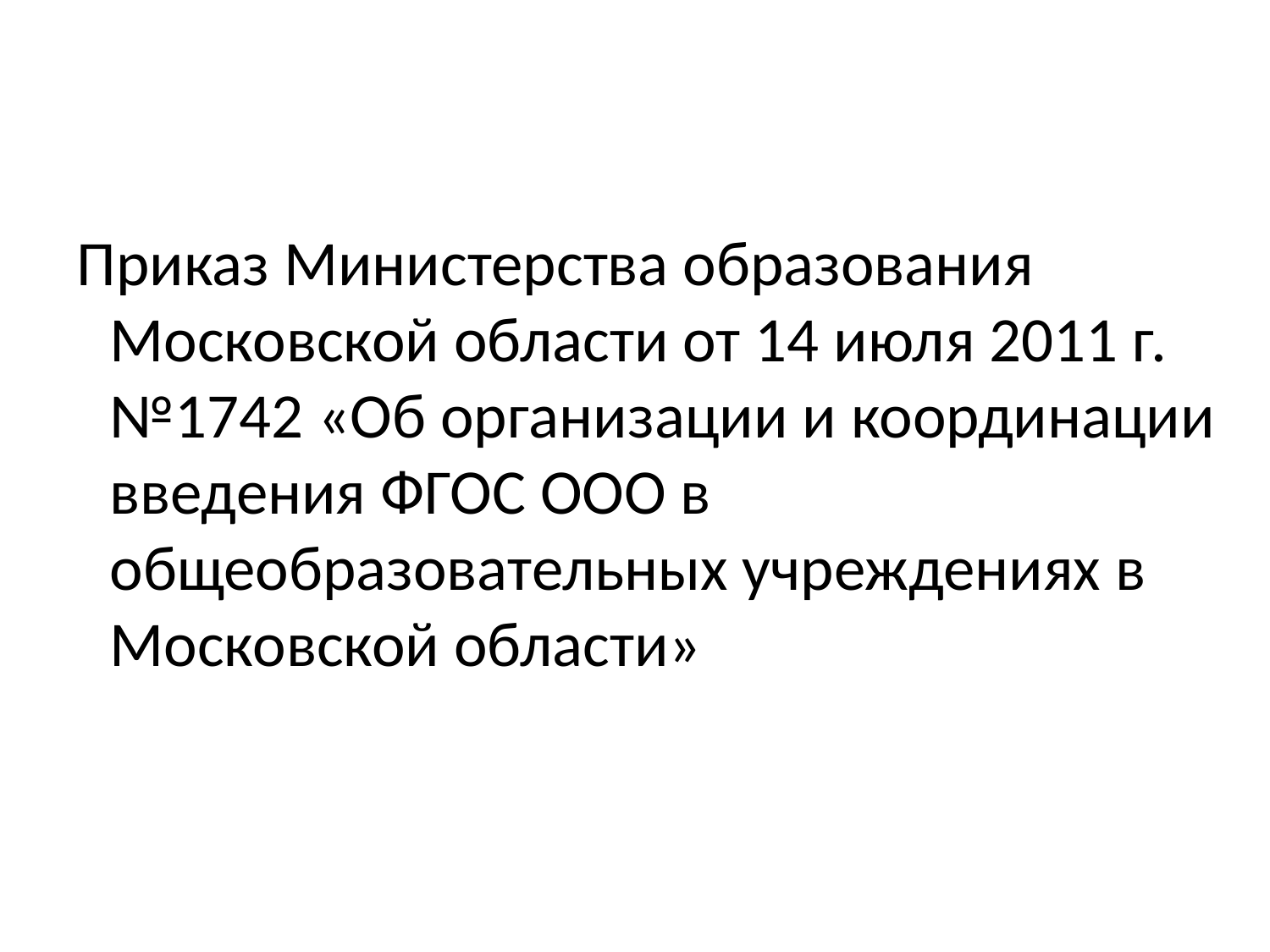

Приказ Министерства образования Московской области от 14 июля 2011 г. №1742 «Об организации и координации введения ФГОС ООО в общеобразовательных учреждениях в Московской области»